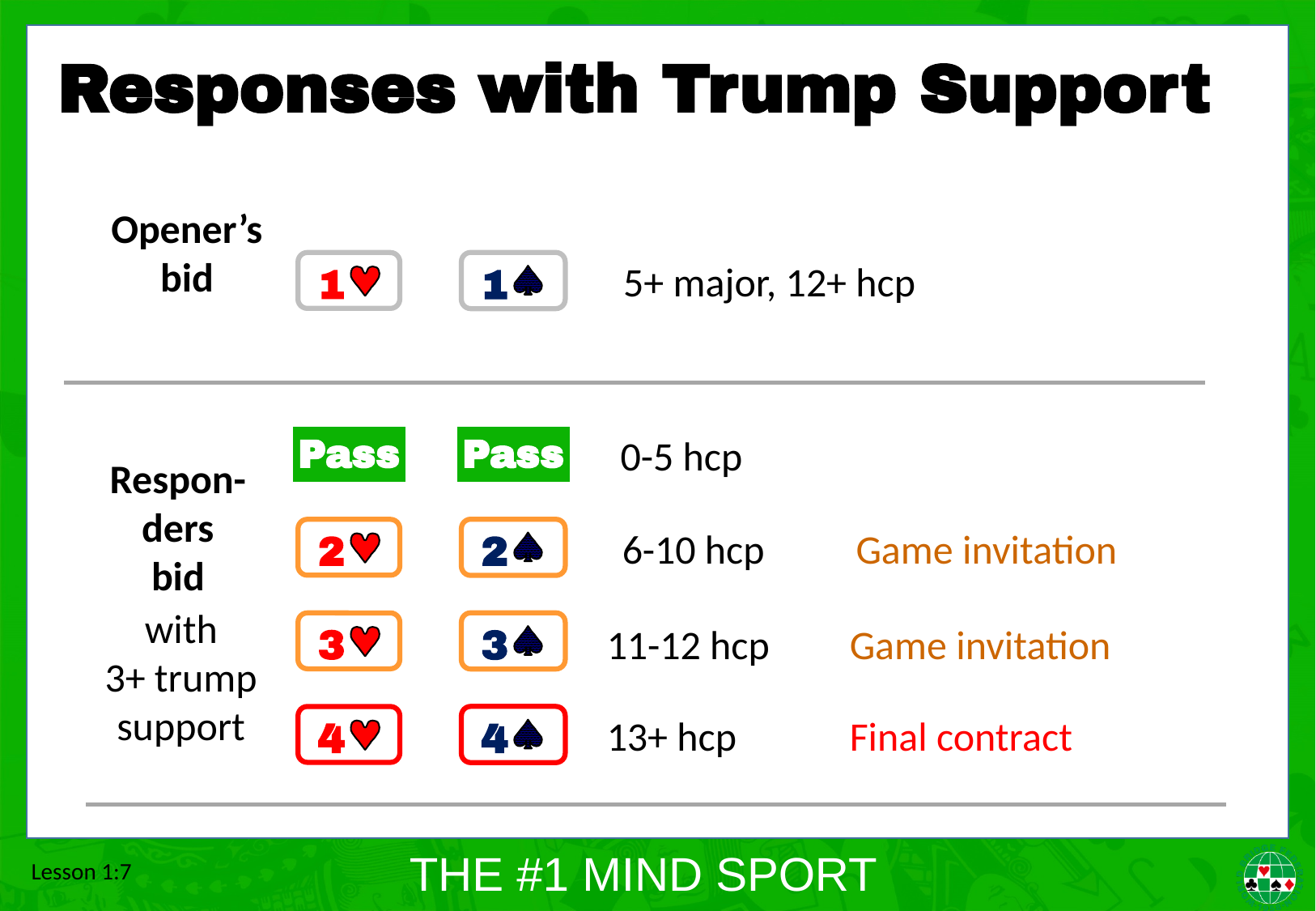

# Responses with Trump Support
Opener’s
bid
1

1

5+ major, 12+ hcp
Pass
Pass
0-5 hcp
Respon-
ders
bid
with
3+ trump support
2

2

 6-10 hcp 	Game invitation
3

3

11-12 hcp 	Game invitation
4

4

13+ hcp 	Final contract